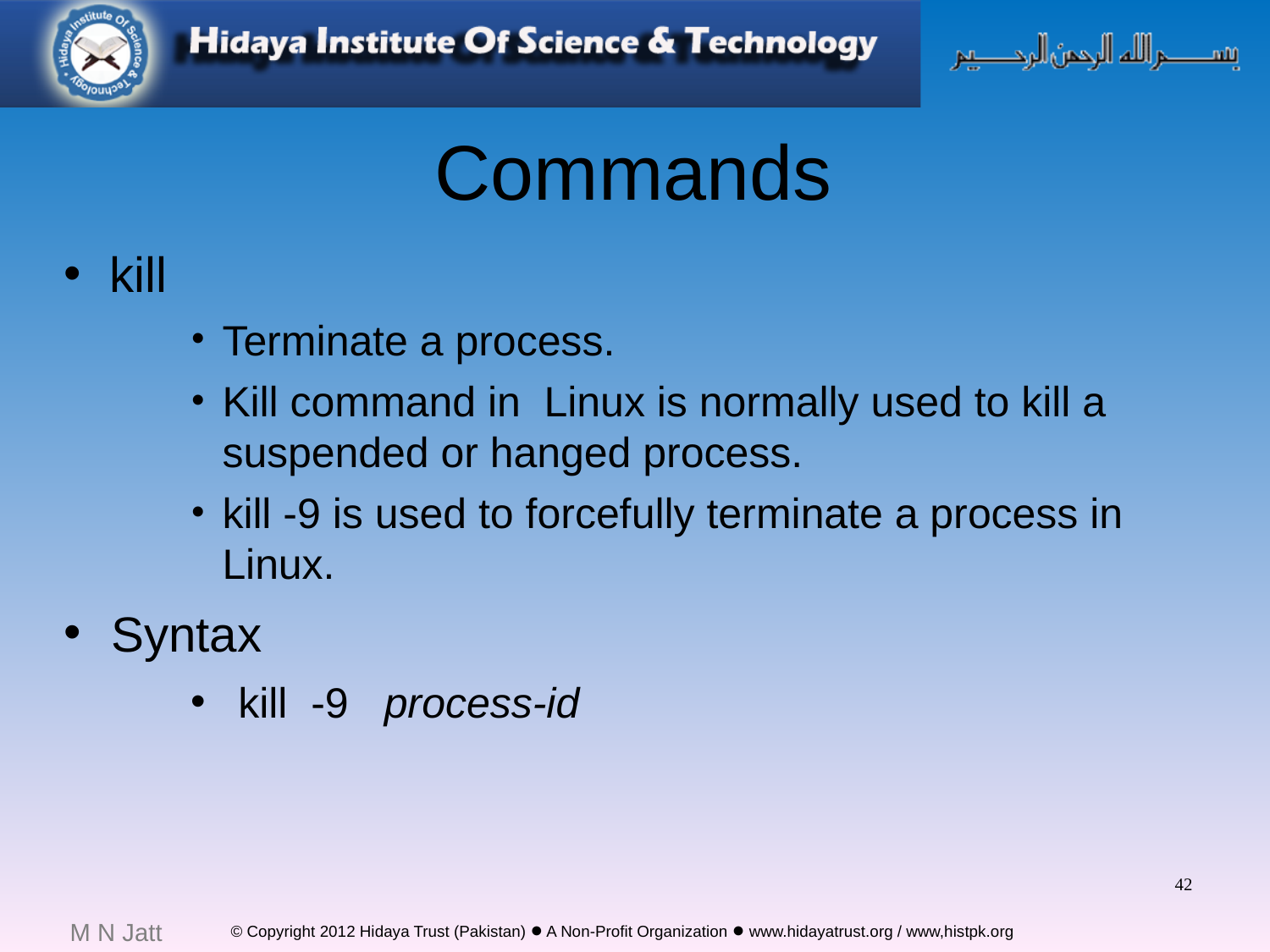

# Commands
kill
Terminate a process.
Kill command in  Linux is normally used to kill a suspended or hanged process.
kill -9 is used to forcefully terminate a process in Linux.
Syntax
kill  -9   process-id

42